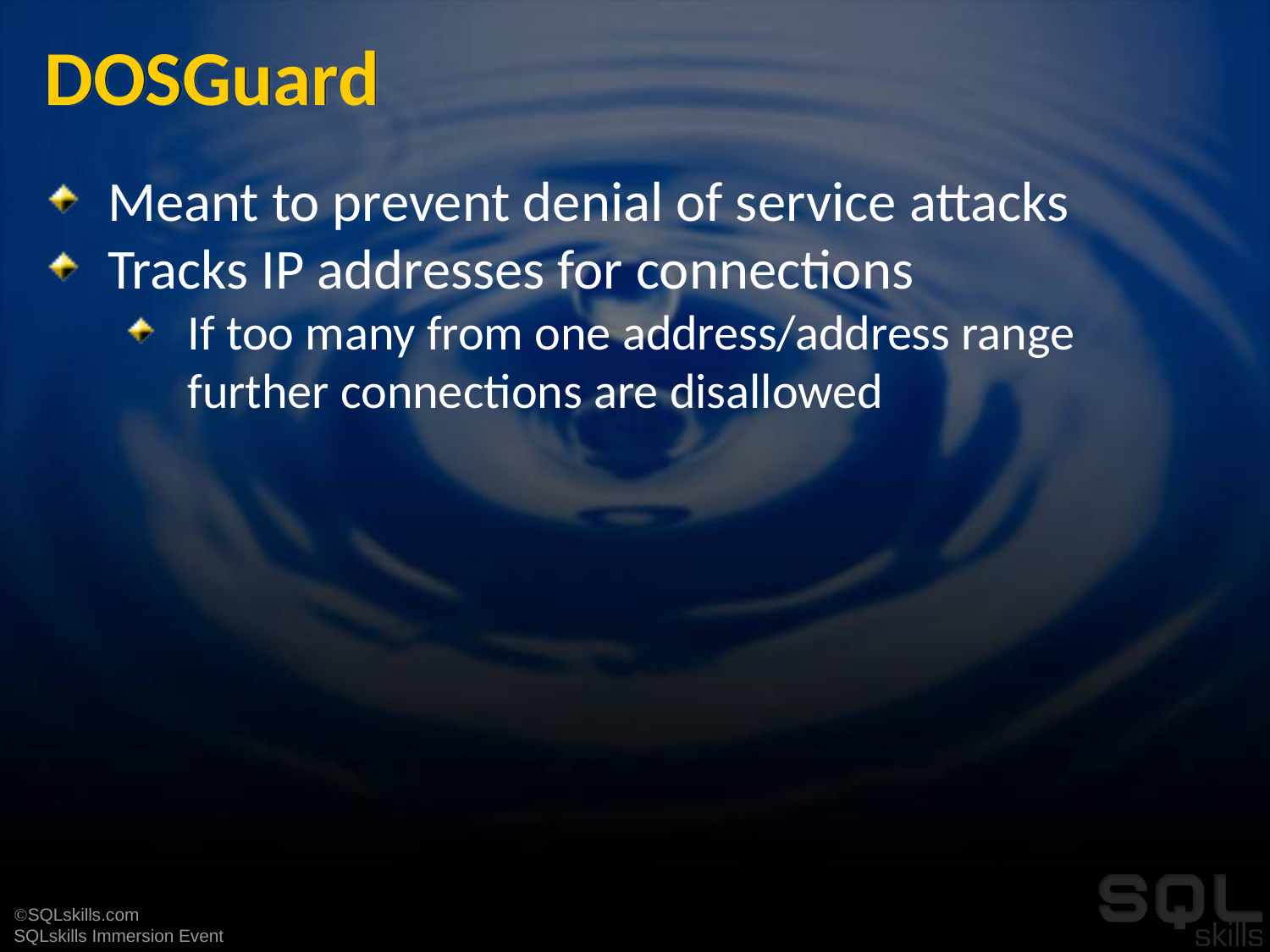

# DOSGuard
Meant to prevent denial of service attacks
Tracks IP addresses for connections
If too many from one address/address range further connections are disallowed